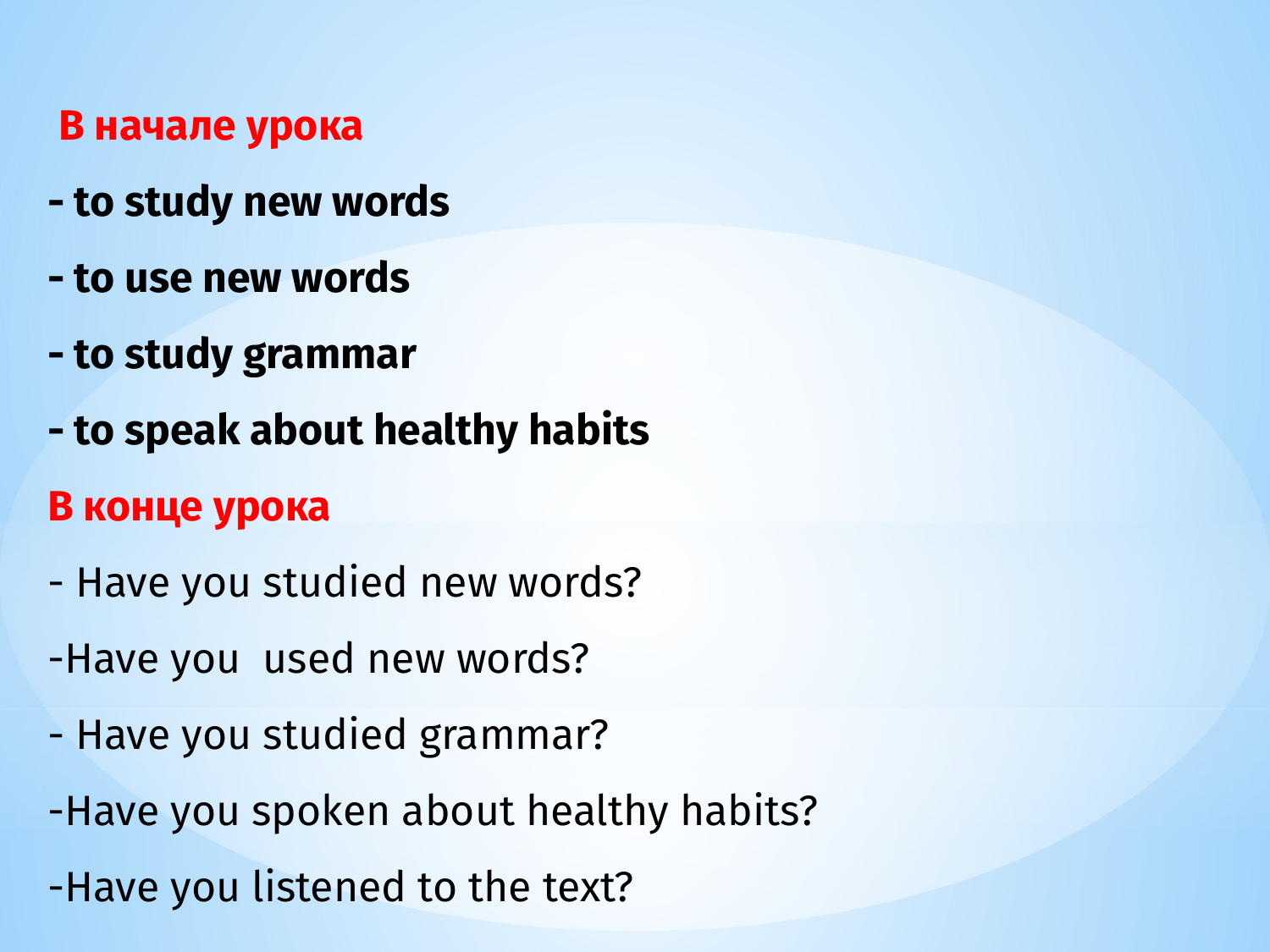

В начале урока
- to study new words
- to use new words
- to study grammar
- to speak about healthy habits
В конце урока
- Have you studied new words?
-Have you  used new words?
- Have you studied grammar?
-Have you spoken about healthy habits?
-Have you listened to the text?